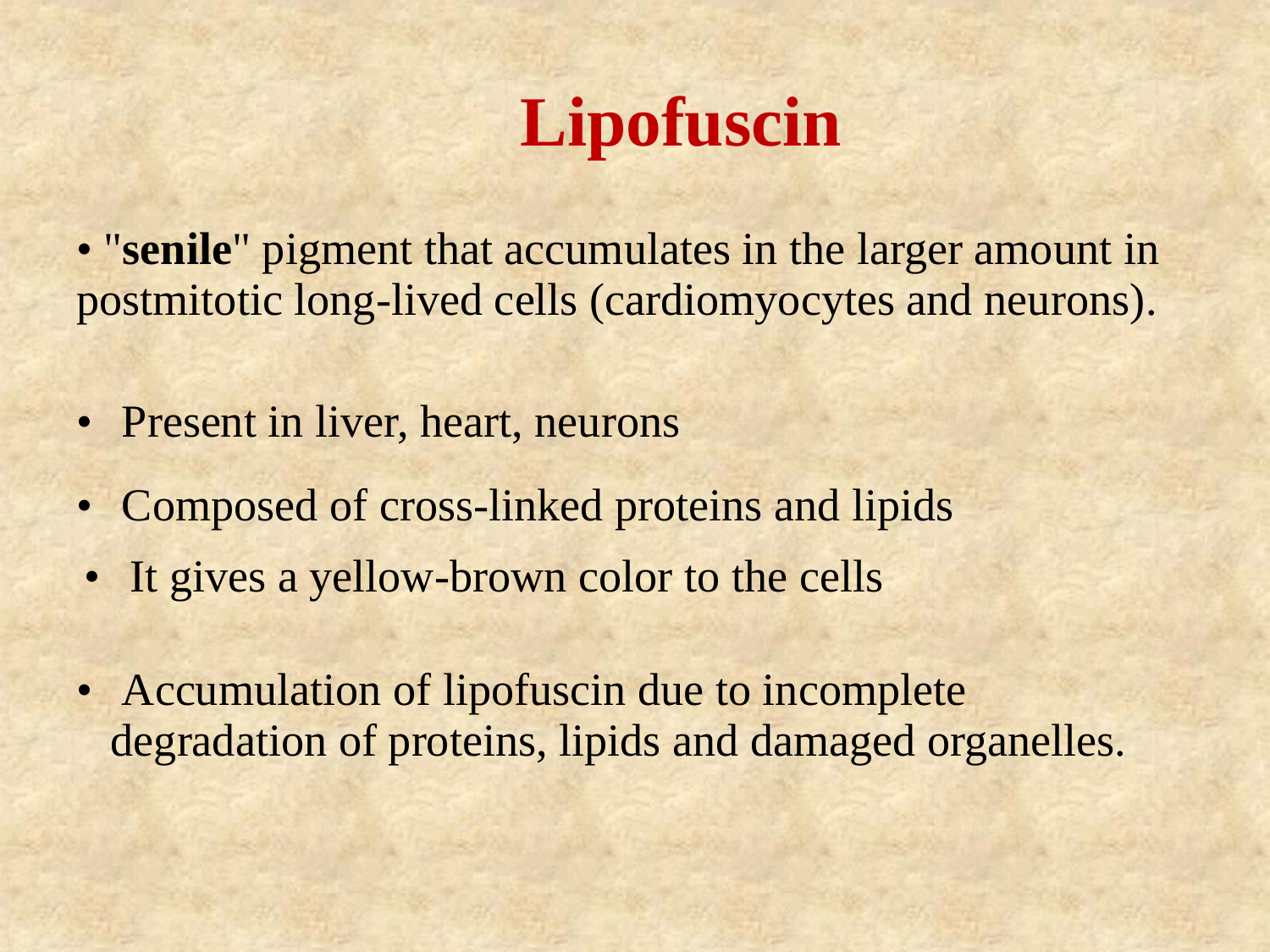

Lipofuscin
• "senile" pigment that accumulates in the larger amount in postmitotic long-lived cells (cardiomyocytes and neurons).
• Present in liver, heart, neurons
• Composed of cross-linked proteins and lipids

• It gives a yellow-brown color to the cells

• Accumulation of lipofuscin due to incomplete
   degradation of proteins, lipids and damaged organelles.